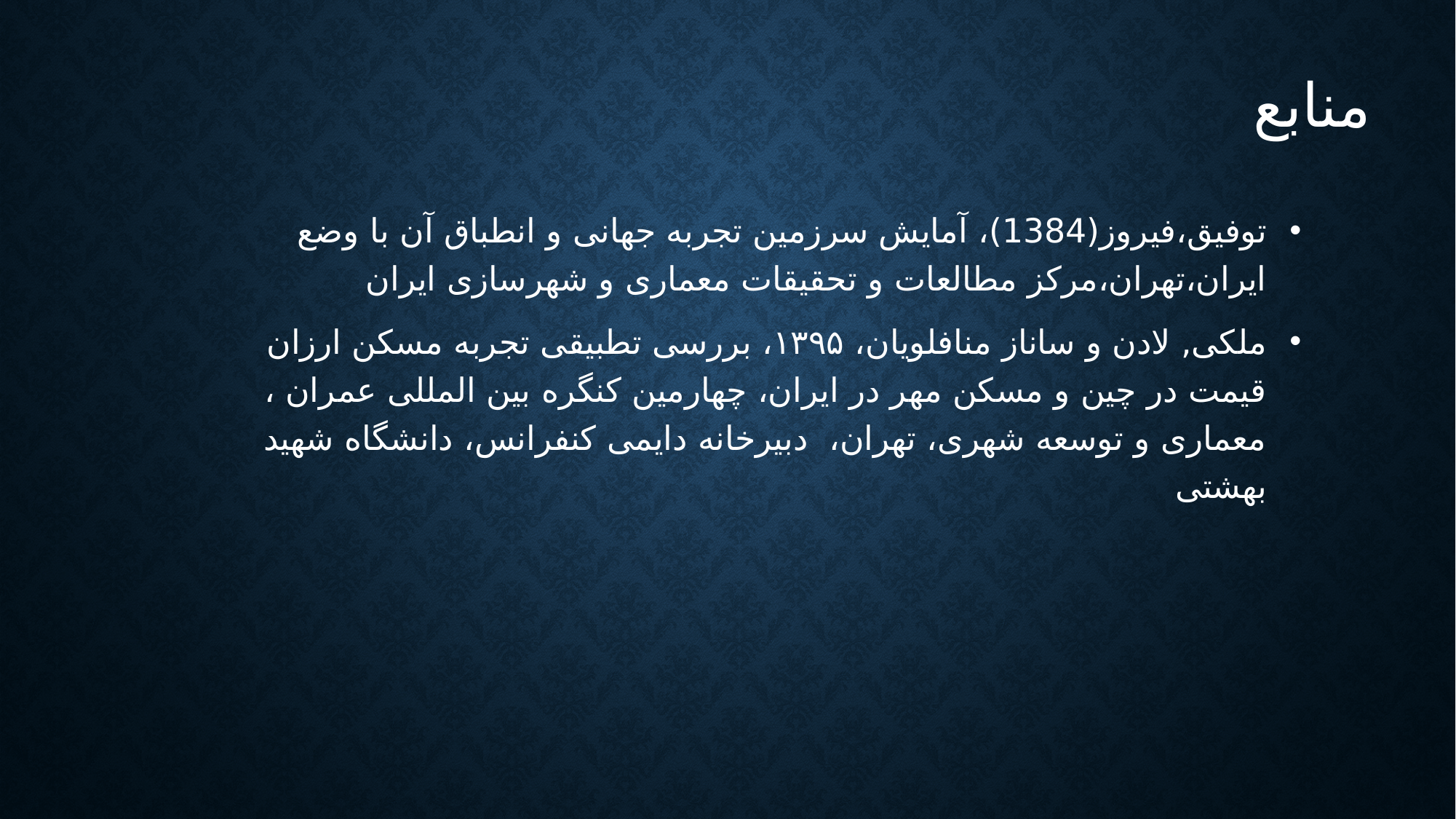

منابع
توفیق،فیروز(1384)، آمایش سرزمین تجربه جهانی و انطباق آن با وضع ایران،تهران،مرکز مطالعات و تحقیقات معماری و شهرسازی ایران
ملکی, لادن و ساناز منافلویان، ۱۳۹۵، بررسی تطبیقی تجربه مسکن ارزان قیمت در چین و مسکن مهر در ایران، چهارمین کنگره بین المللی عمران ، معماری و توسعه شهری، تهران،  دبیرخانه دایمی کنفرانس، دانشگاه شهید بهشتی